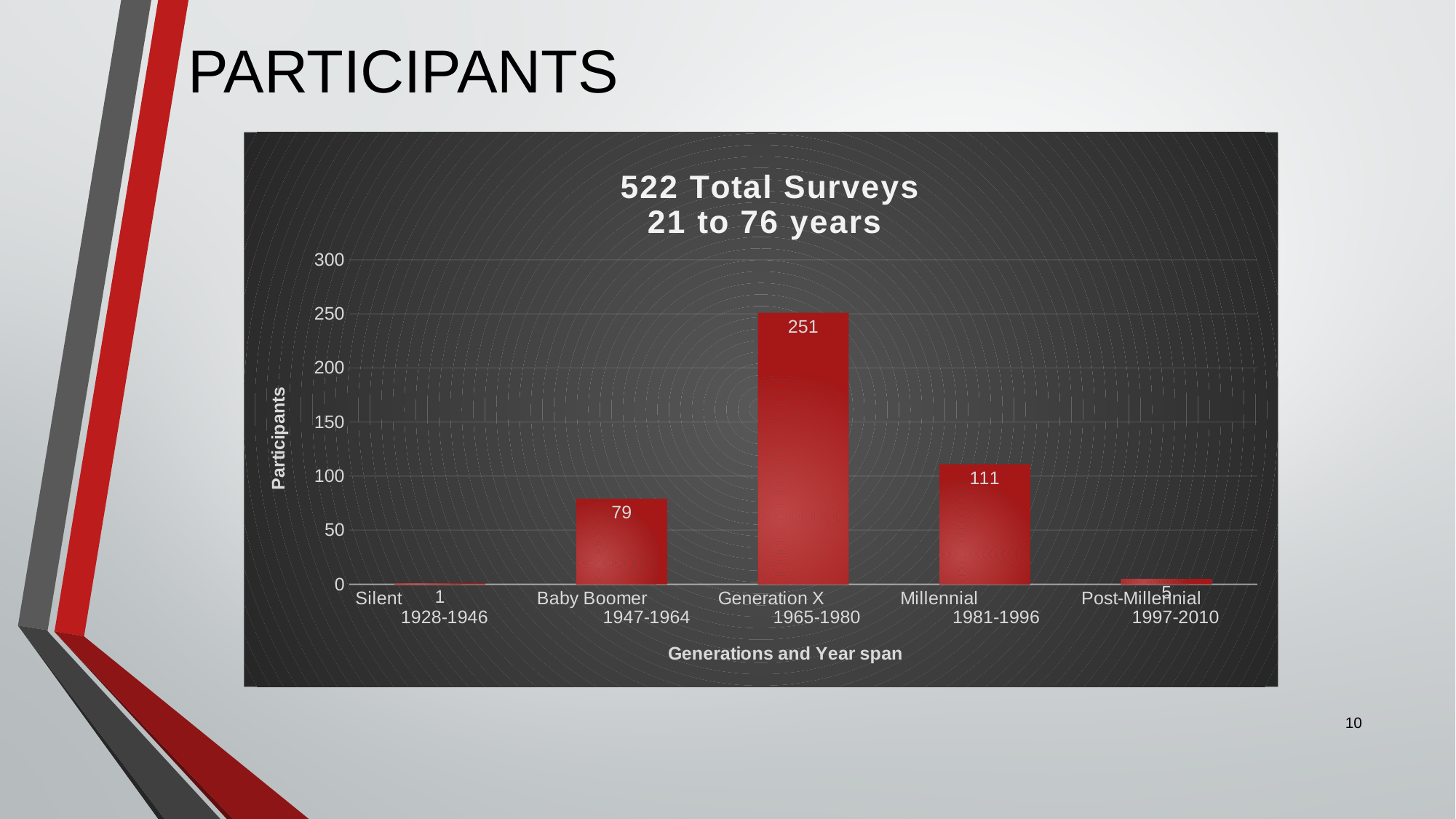

# PARTICIPANTS

### Chart: 522 Total Surveys
21 to 76 years

| Category | Column1 |
|---|---|
| Silent                              1928-1946 | 1.0 |
| Baby Boomer                         1947-1964 | 79.0 |
| Generation X                     1965-1980 | 251.0 |
| Millennial                          1981-1996 | 111.0 |
| Post-Millennial                1997-2010 | 5.0 |
10